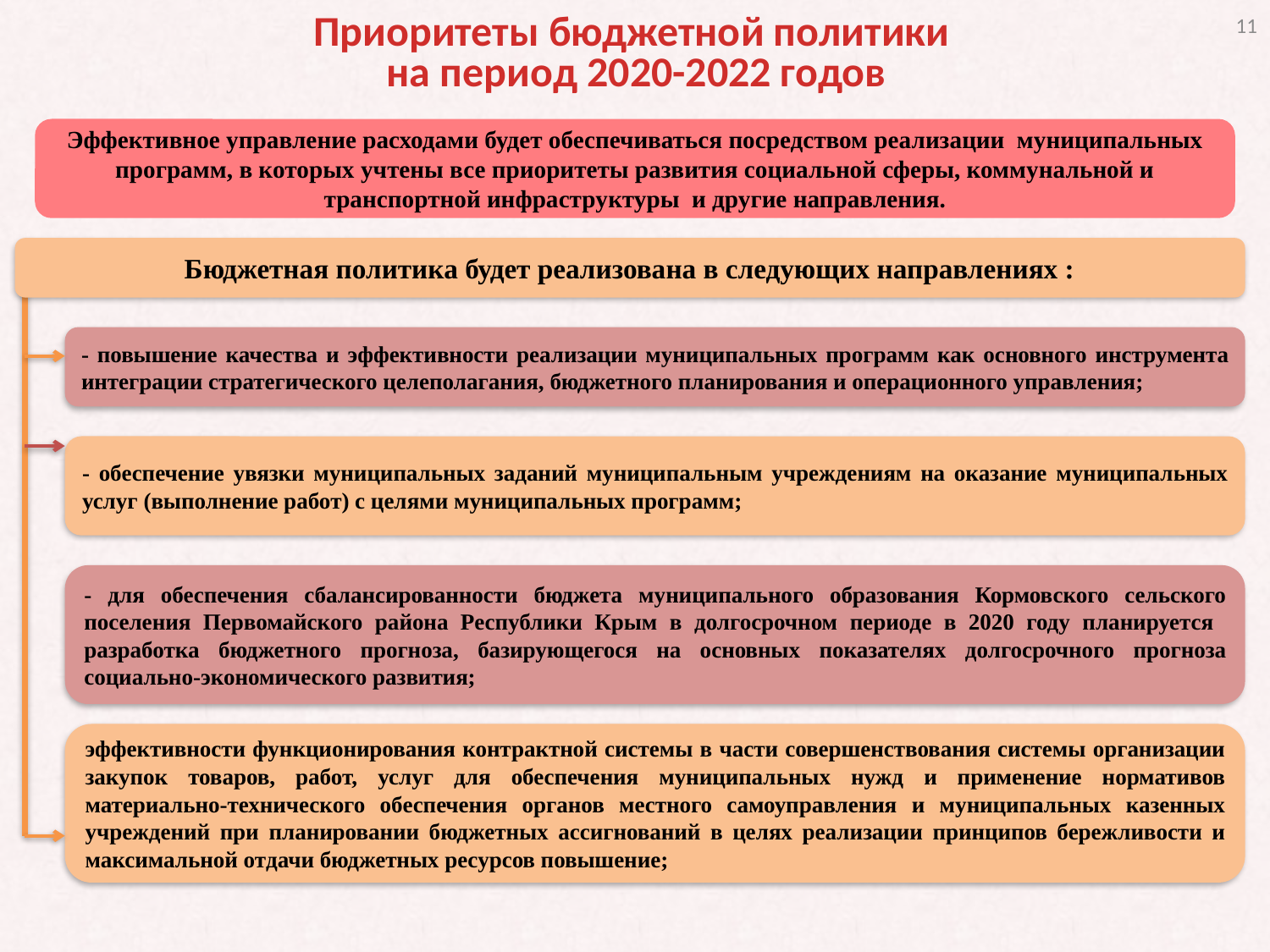

# Приоритеты бюджетной политики на период 2020-2022 годов
11
Эффективное управление расходами будет обеспечиваться посредством реализации  муниципальных программ, в которых учтены все приоритеты развития социальной сферы, коммунальной и транспортной инфраструктуры  и другие направления.
Бюджетная политика будет реализована в следующих направлениях :
- повышение качества и эффективности реализации муниципальных программ как основного инструмента интеграции стратегического целеполагания, бюджетного планирования и операционного управления;
- обеспечение увязки муниципальных заданий муниципальным учреждениям на оказание муниципальных услуг (выполнение работ) с целями муниципальных программ;
- для обеспечения сбалансированности бюджета муниципального образования Кормовского сельского поселения Первомайского района Республики Крым в долгосрочном периоде в 2020 году планируется  разработка бюджетного прогноза, базирующегося на основных показателях долгосрочного прогноза социально-экономического развития;
эффективности функционирования контрактной системы в части совершенствования системы организации закупок товаров, работ, услуг для обеспечения муниципальных нужд и применение нормативов материально-технического обеспечения органов местного самоуправления и муниципальных казенных учреждений при планировании бюджетных ассигнований в целях реализации принципов бережливости и максимальной отдачи бюджетных ресурсов повышение;